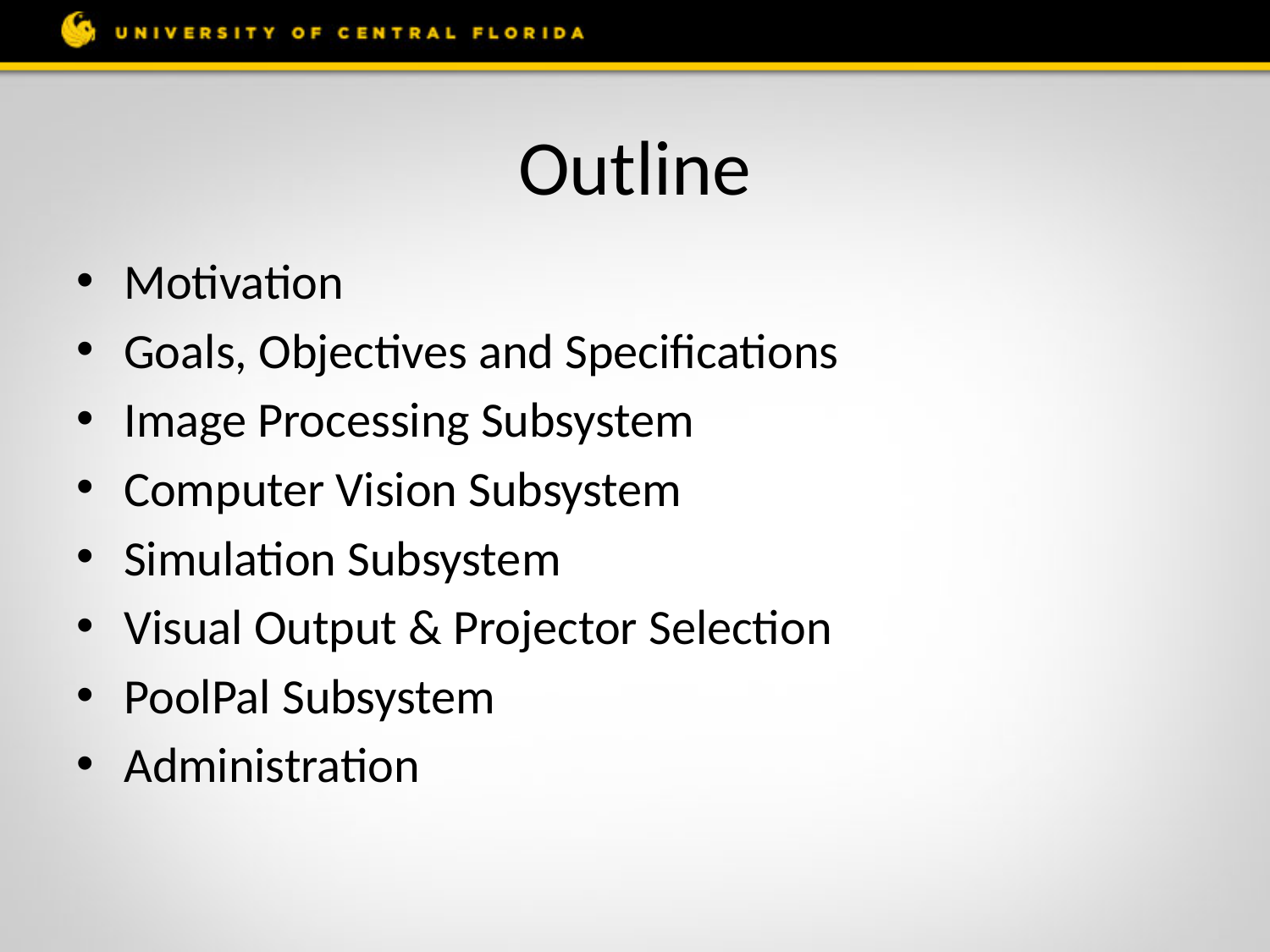

# Outline
Motivation
Goals, Objectives and Specifications
Image Processing Subsystem
Computer Vision Subsystem
Simulation Subsystem
Visual Output & Projector Selection
PoolPal Subsystem
Administration